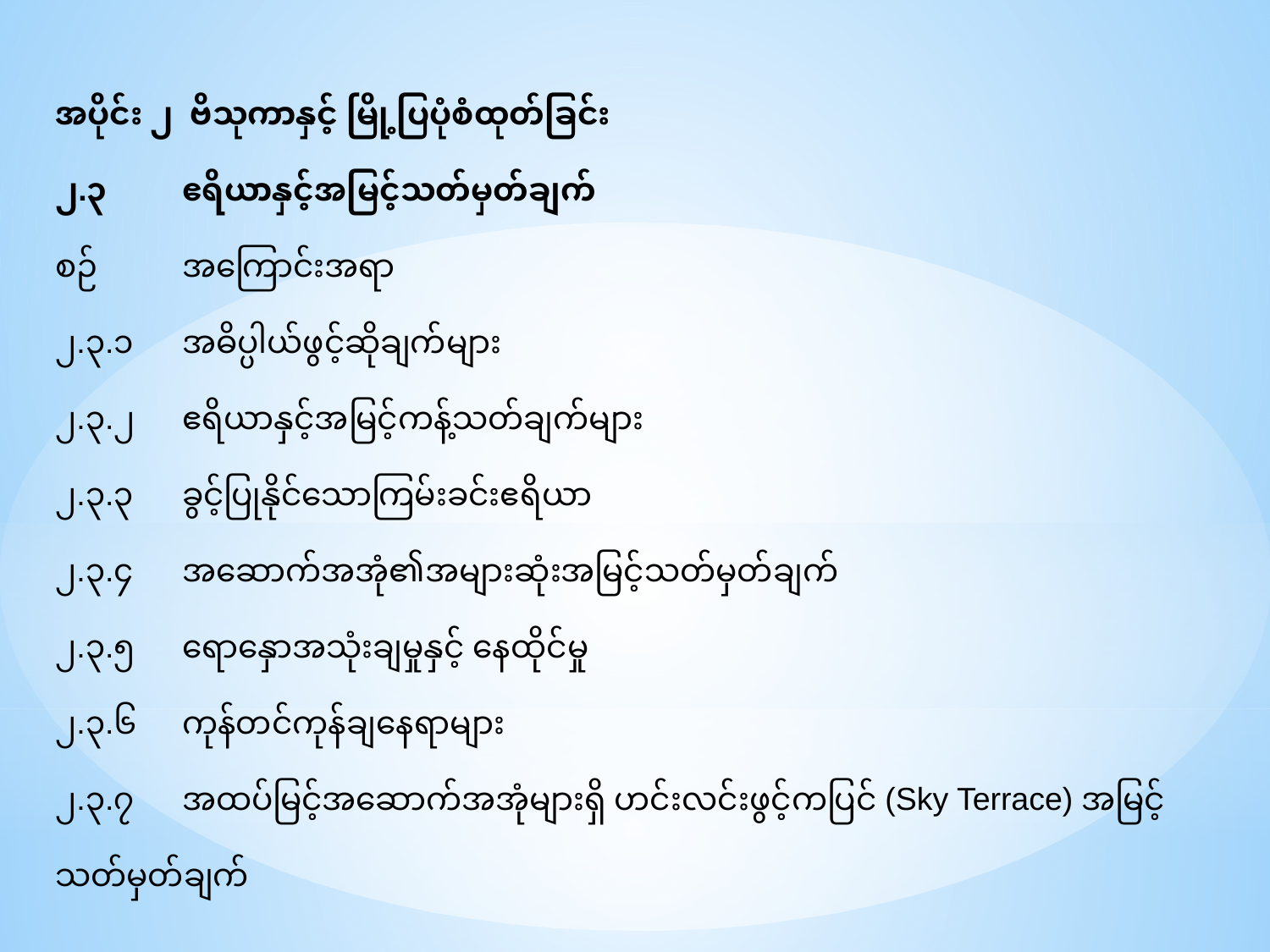

အပိုင်း ၂  ဗိသုကာနှင့် မြို့ပြပုံစံထုတ်ခြင်း
၂.၃	ဧရိယာနှင့်အမြင့်သတ်မှတ်ချက်
စဉ်	အကြောင်းအရာ
၂.၃.၁	အဓိပ္ပါယ်ဖွင့်ဆိုချက်များ
၂.၃.၂	ဧရိယာနှင့်အမြင့်ကန့်သတ်ချက်များ
၂.၃.၃	ခွင့်ပြုနိုင်သောကြမ်းခင်းဧရိယာ
၂.၃.၄	အဆောက်အအုံ၏အများဆုံးအမြင့်သတ်မှတ်ချက်
၂.၃.၅	ရောနှောအသုံးချမှုနှင့် နေထိုင်မှု
၂.၃.၆	ကုန်တင်ကုန်ချနေရာများ
၂.၃.၇	အထပ်မြင့်အဆောက်အအုံများရှိ ဟင်းလင်းဖွင့်ကပြင် (Sky Terrace) အမြင့် 	သတ်မှတ်ချက်